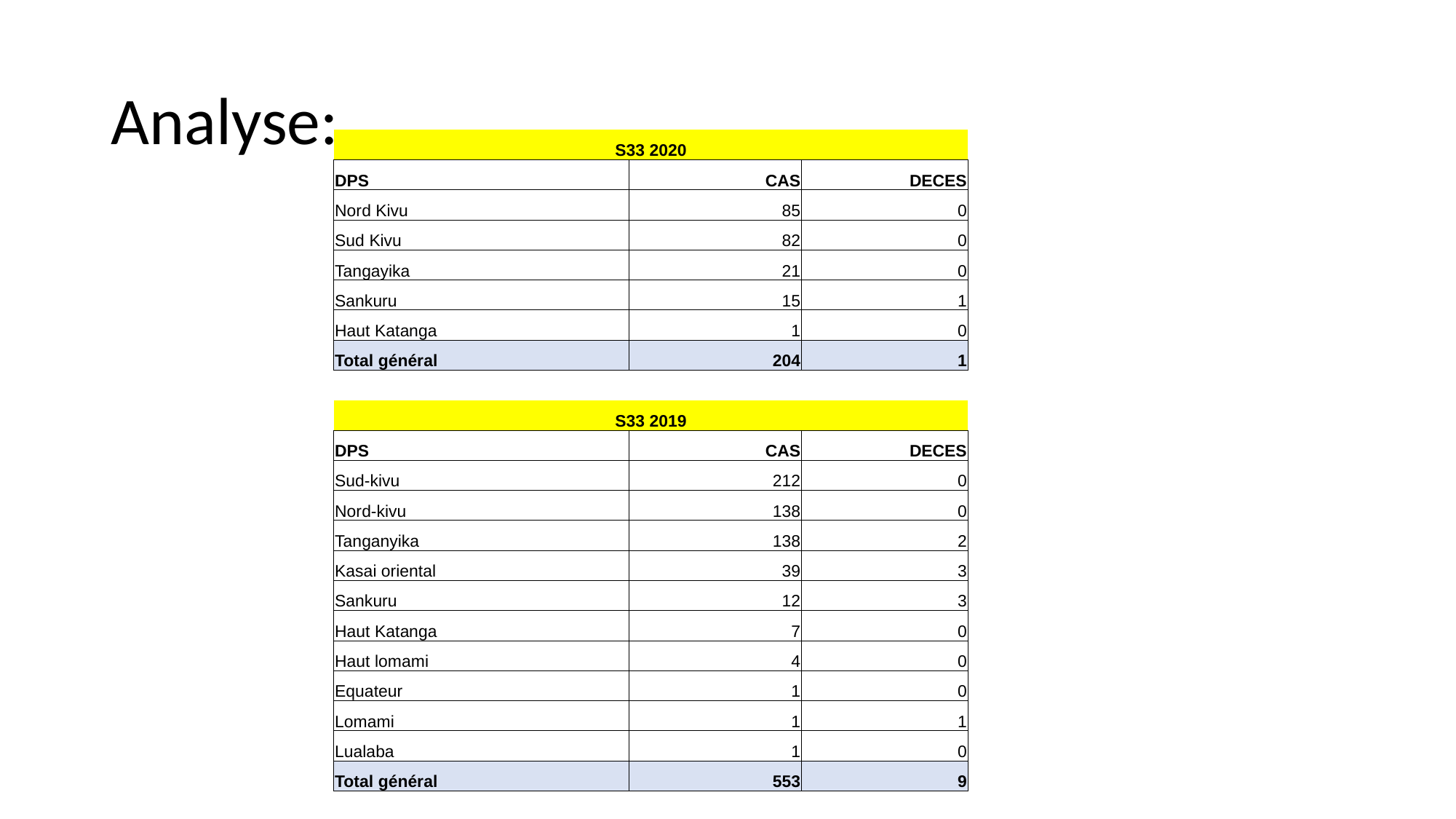

# Analyse:
| S33 2020 |  |  |
| --- | --- | --- |
| DPS | CAS | DECES |
| Nord Kivu | 85 | 0 |
| Sud Kivu | 82 | 0 |
| Tangayika | 21 | 0 |
| Sankuru | 15 | 1 |
| Haut Katanga | 1 | 0 |
| Total général | 204 | 1 |
|  |  |  |
| S33 2019 |  |  |
| DPS | CAS | DECES |
| Sud-kivu | 212 | 0 |
| Nord-kivu | 138 | 0 |
| Tanganyika | 138 | 2 |
| Kasai oriental | 39 | 3 |
| Sankuru | 12 | 3 |
| Haut Katanga | 7 | 0 |
| Haut lomami | 4 | 0 |
| Equateur | 1 | 0 |
| Lomami | 1 | 1 |
| Lualaba | 1 | 0 |
| Total général | 553 | 9 |